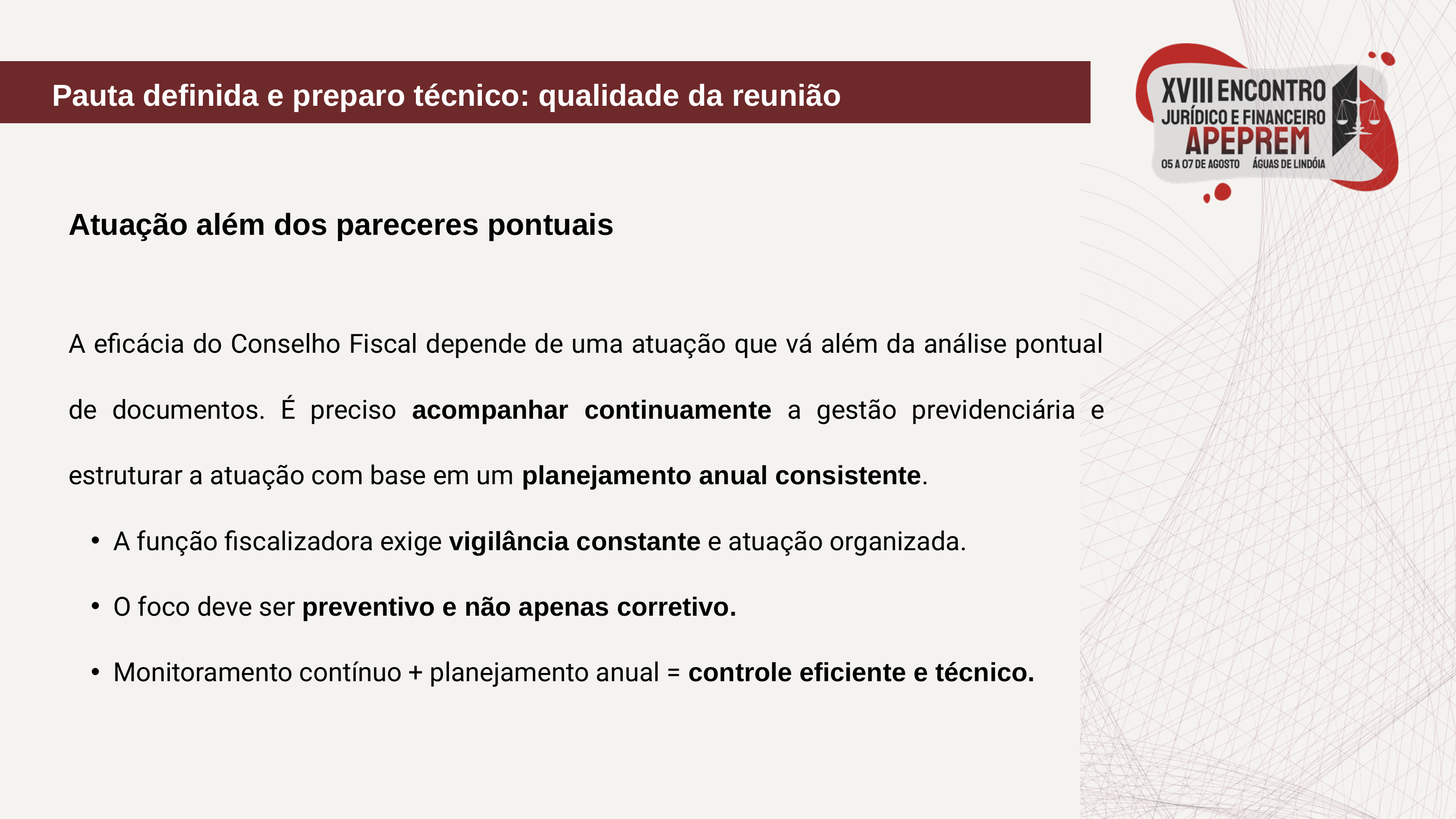

Pauta definida e preparo técnico: qualidade da reunião
Atuação além dos pareceres pontuais
A eficácia do Conselho Fiscal depende de uma atuação que vá além da análise pontual de documentos. É preciso acompanhar continuamente a gestão previdenciária e estruturar a atuação com base em um planejamento anual consistente.
A função fiscalizadora exige vigilância constante e atuação organizada.
O foco deve ser preventivo e não apenas corretivo.
Monitoramento contínuo + planejamento anual = controle eficiente e técnico.